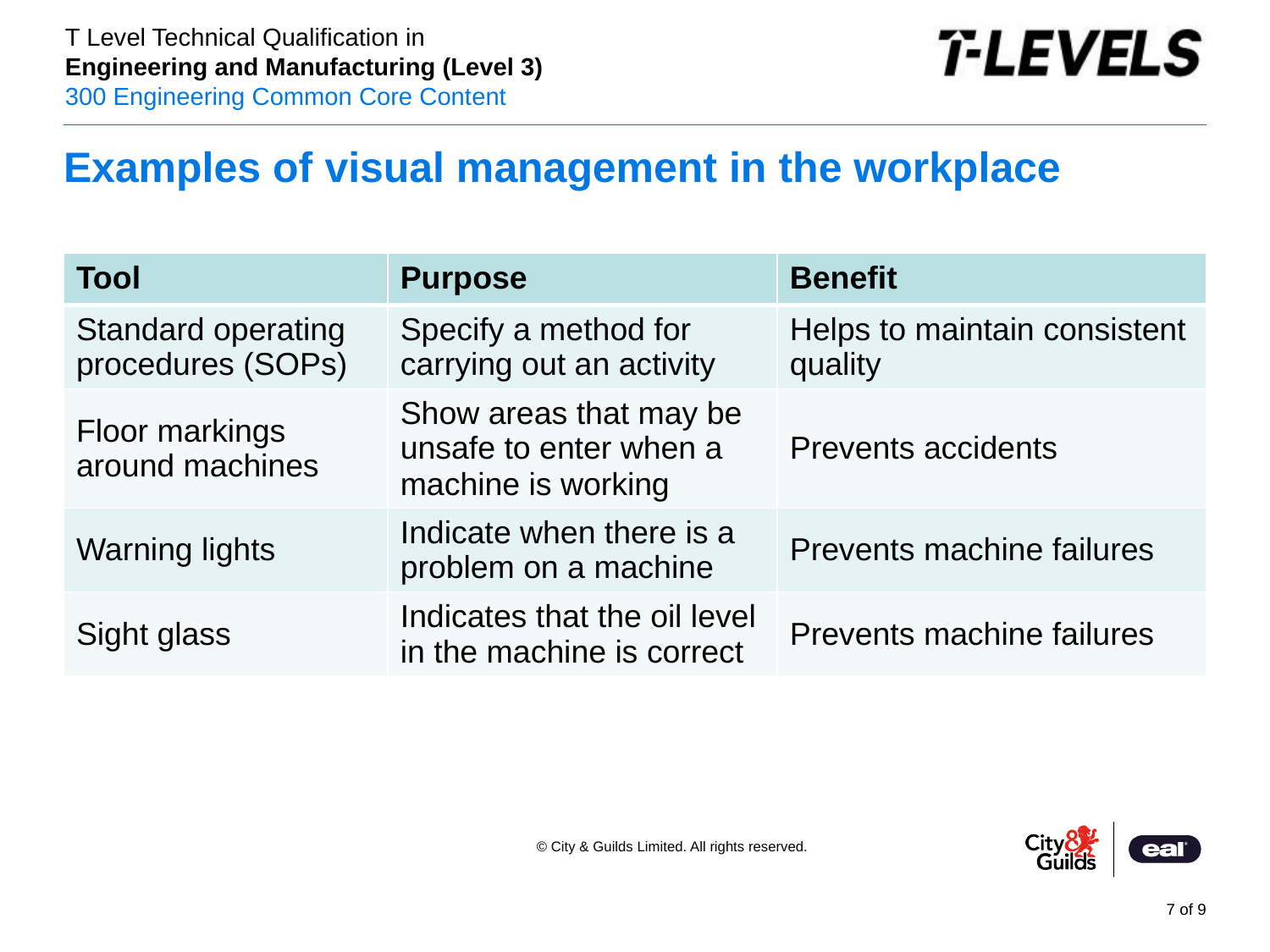

# Examples of visual management in the workplace
| Tool | Purpose | Benefit |
| --- | --- | --- |
| Standard operating procedures (SOPs) | Specify a method for carrying out an activity | Helps to maintain consistent quality |
| Floor markings around machines | Show areas that may be unsafe to enter when a machine is working | Prevents accidents |
| Warning lights | Indicate when there is a problem on a machine | Prevents machine failures |
| Sight glass | Indicates that the oil level in the machine is correct | Prevents machine failures |